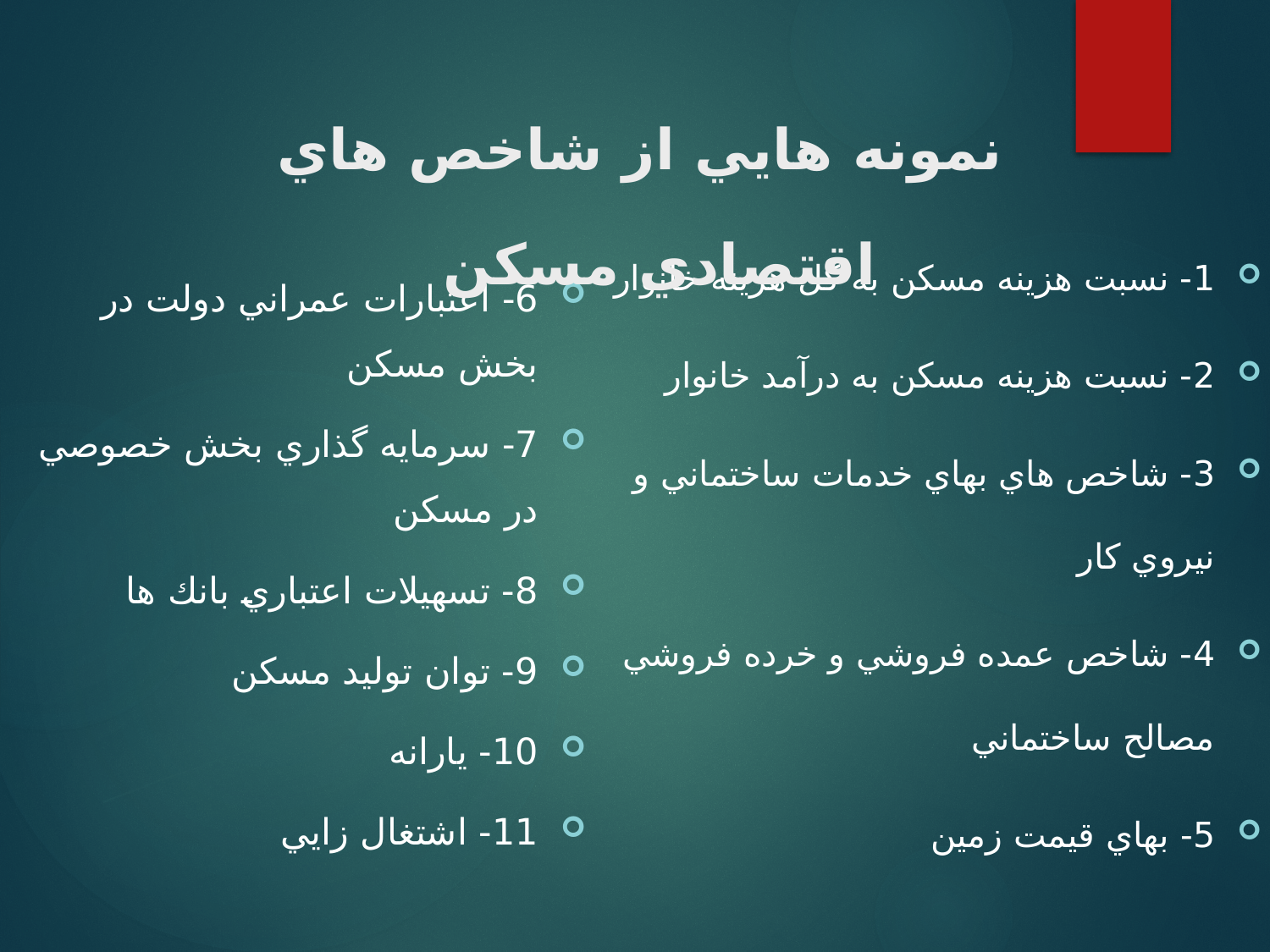

نمونه هايي از شاخص هاي اقتصادي مسكن
1- نسبت هزينه مسكن به كل هزينه خانوار
2- نسبت هزينه مسكن به درآمد خانوار
3- شاخص هاي بهاي خدمات ساختماني و نيروي كار
4- شاخص عمده فروشي و خرده فروشي مصالح ساختماني
5- بهاي قيمت زمين
6- اعتبارات عمراني دولت در بخش مسكن
7- سرمايه گذاري بخش خصوصي در مسكن
8- تسهيلات اعتباري بانك ها
9- توان توليد مسكن
10- يارانه
11- اشتغال زايي